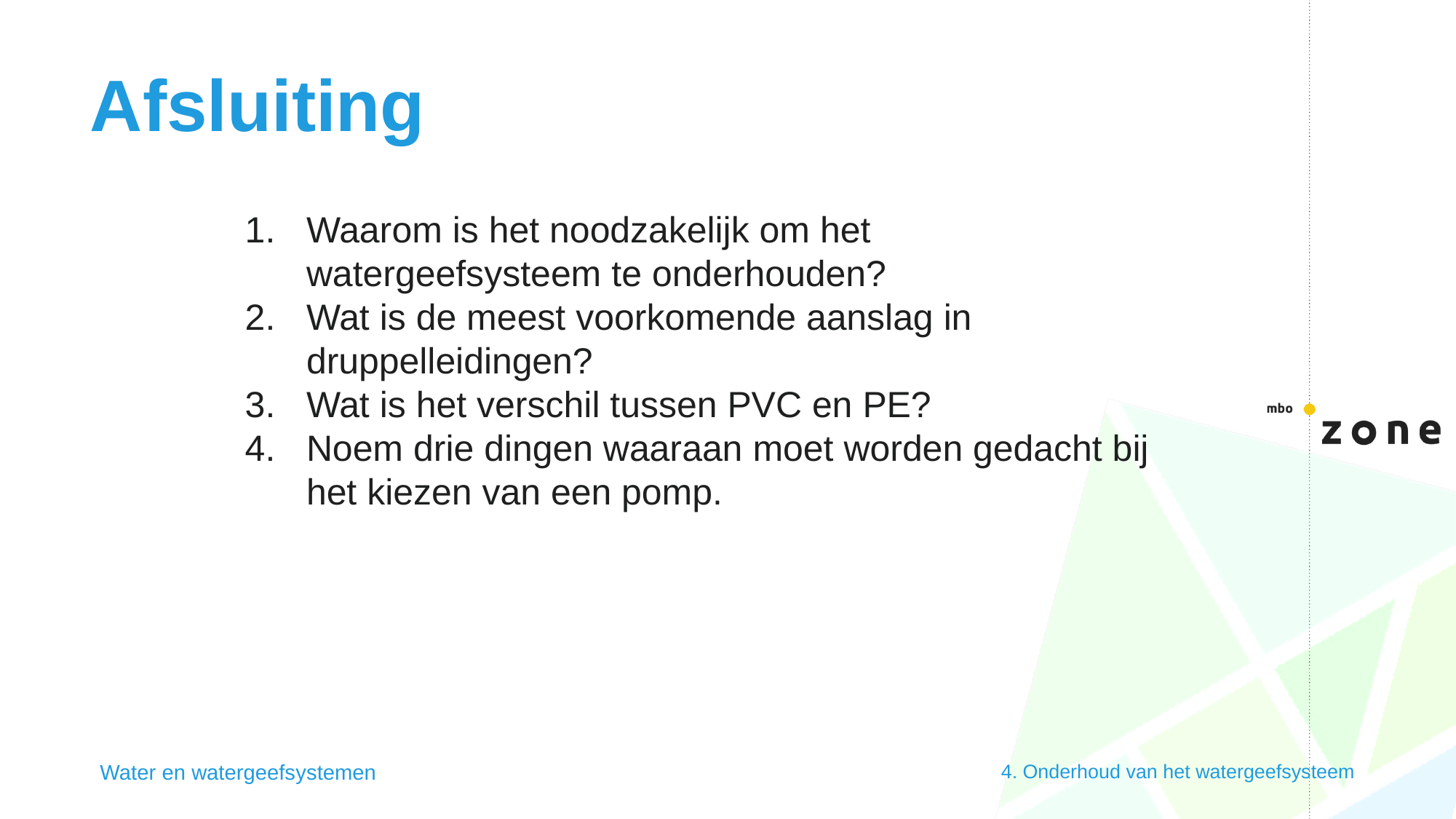

# Afsluiting
Waarom is het noodzakelijk om het watergeefsysteem te onderhouden?
Wat is de meest voorkomende aanslag in druppelleidingen?
Wat is het verschil tussen PVC en PE?
Noem drie dingen waaraan moet worden gedacht bij het kiezen van een pomp.
Water en watergeefsystemen
4. Onderhoud van het watergeefsysteem